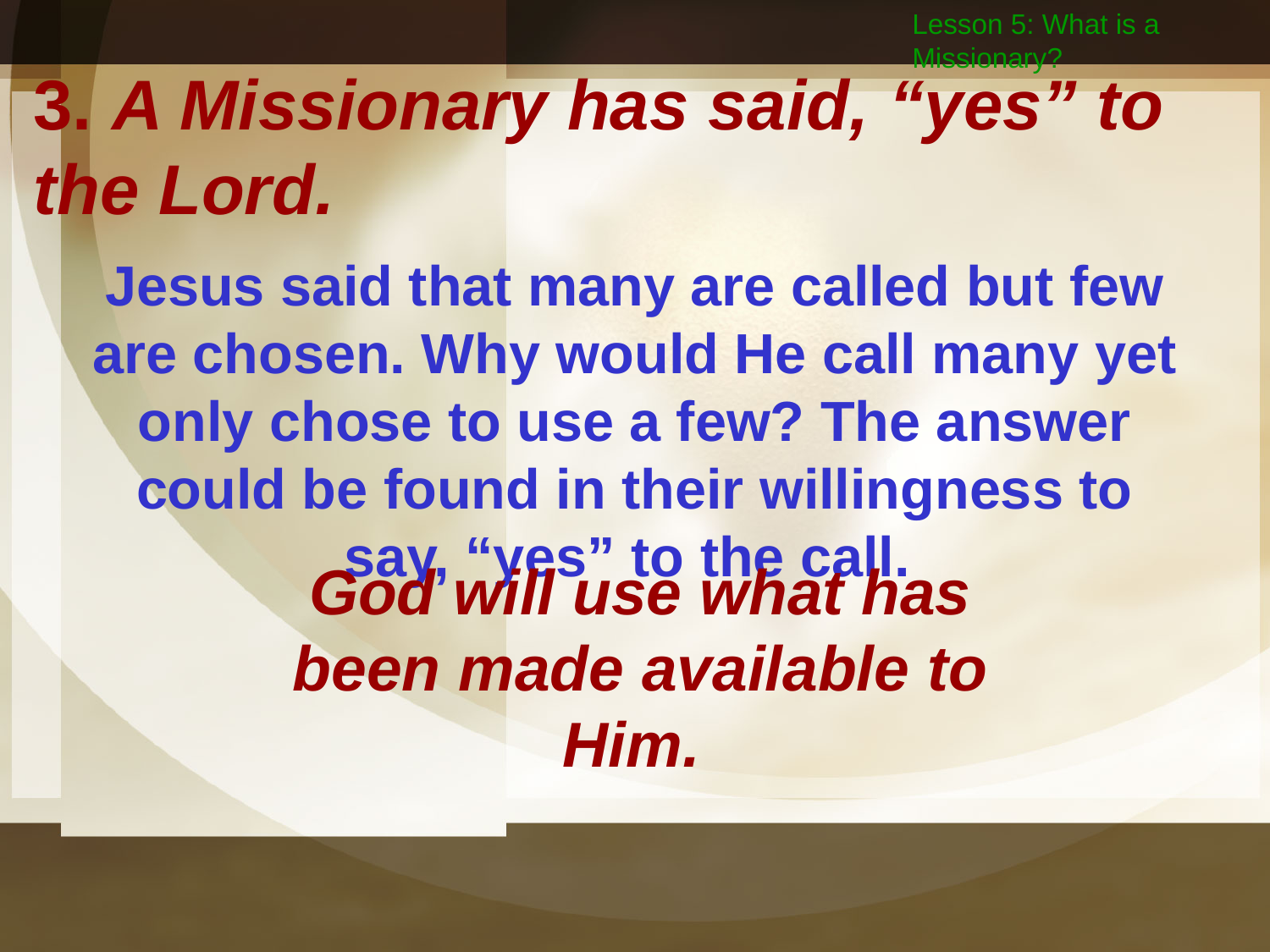

Lesson 5: What is a Missionary?
3. A Missionary has said, “yes” to the Lord.
Jesus said that many are called but few are chosen. Why would He call many yet only chose to use a few? The answer could be found in their willingness to say, “yes” to the call.
God will use what has been made available to Him.